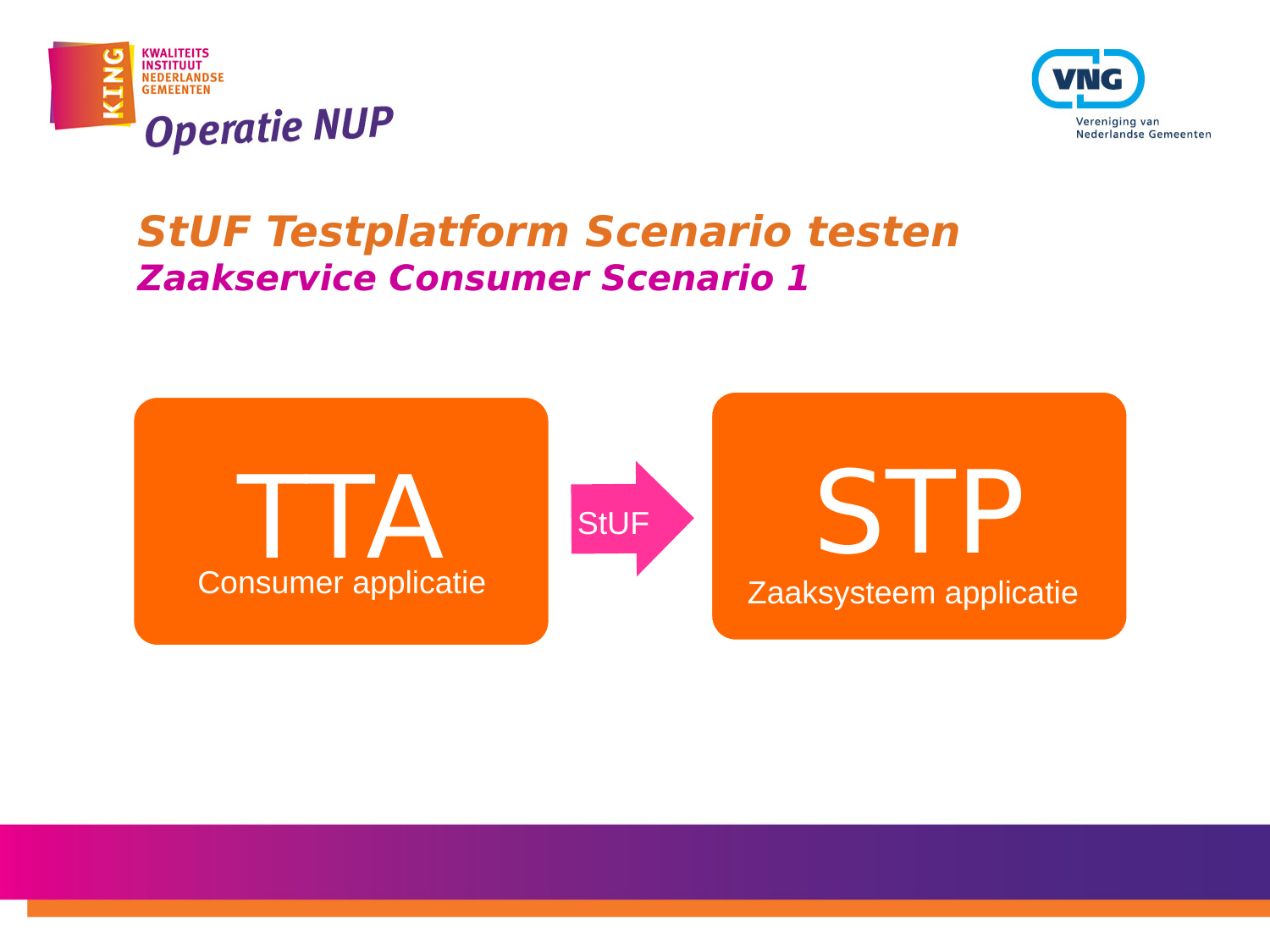

# StUF Testplatform Scenario testen Zaakservice Consumer Scenario 1
TTA

STP
StUF
Consumer applicatie
Zaaksysteem applicatie